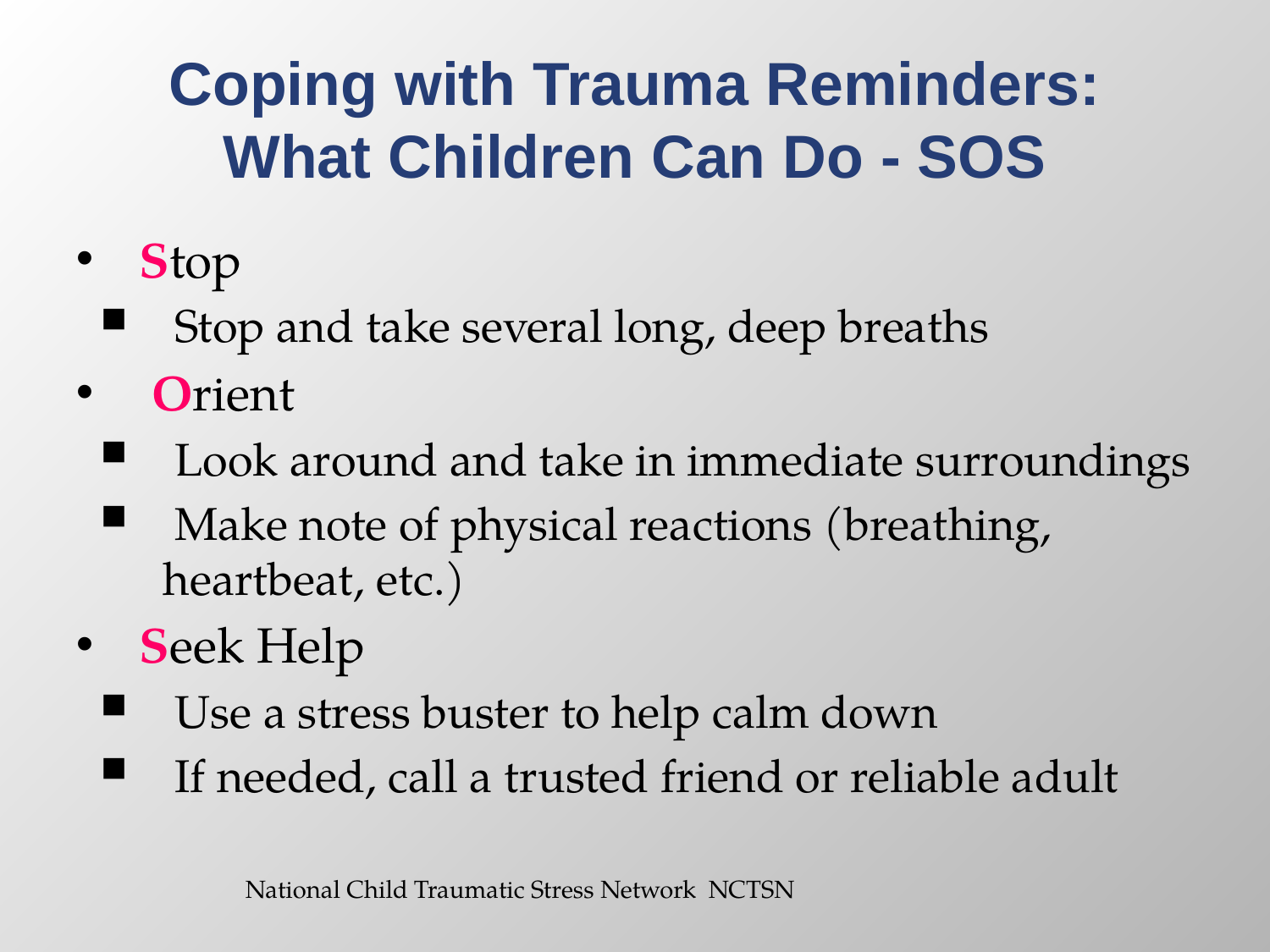

# Coping with Trauma Reminders: What Children Can Do - SOS
Stop
 Stop and take several long, deep breaths
 Orient
 Look around and take in immediate surroundings
 Make note of physical reactions (breathing, heartbeat, etc.)
Seek Help
 Use a stress buster to help calm down
 If needed, call a trusted friend or reliable adult

National Child Traumatic Stress Network  NCTSN